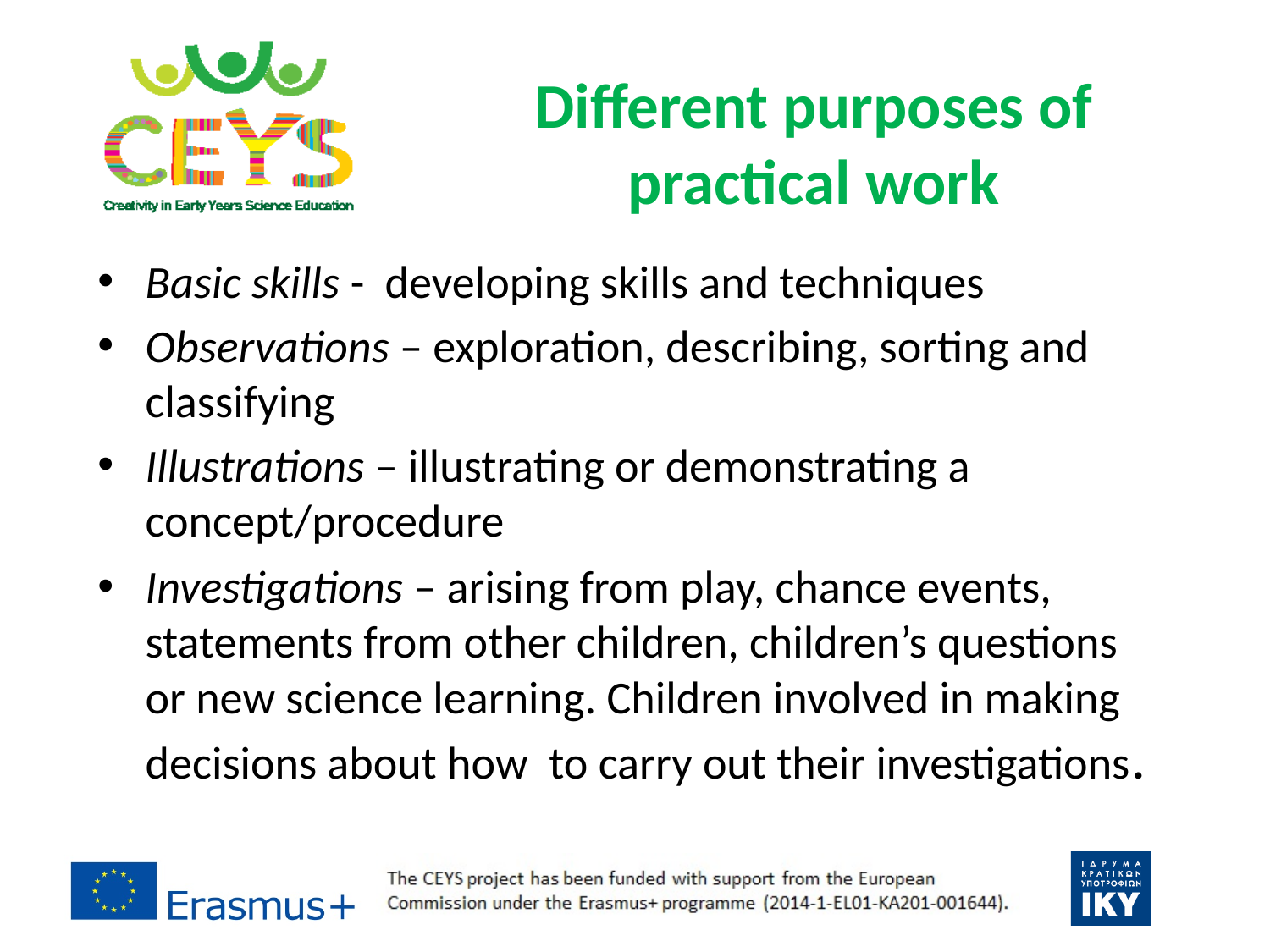

# Different purposes of practical work
Basic skills -  developing skills and techniques
Observations – exploration, describing, sorting and classifying
Illustrations – illustrating or demonstrating a concept/procedure
Investigations – arising from play, chance events, statements from other children, children’s questions or new science learning. Children involved in making decisions about how  to carry out their investigations.